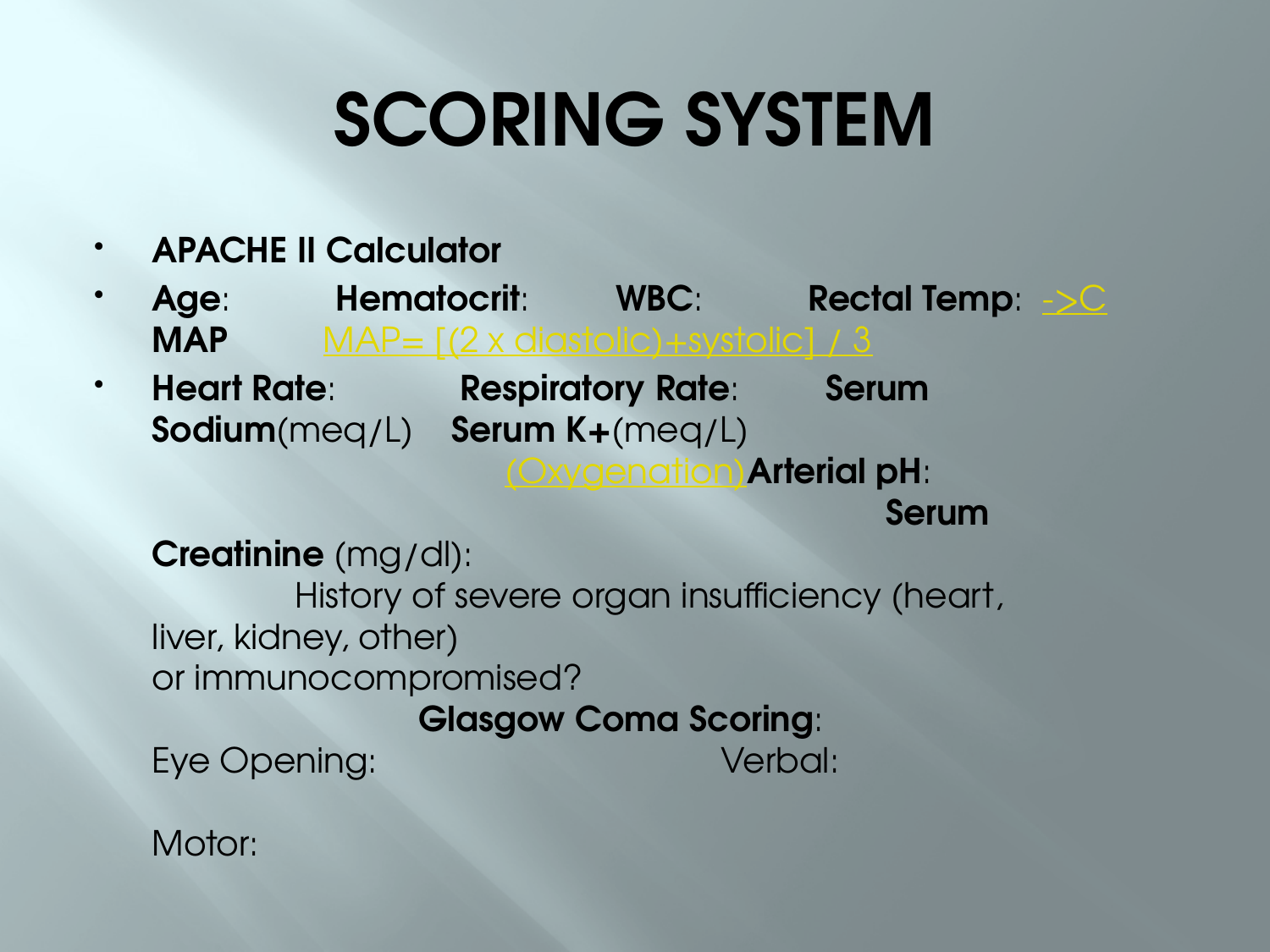

# SCORING SYSTEM
APACHE II Calculator
Age:           Hematocrit:         WBC:           Rectal Temp:  ->CMAP          MAP= [(2 x diastolic)+systolic] / 3
Heart Rate:             Respiratory Rate:         Serum Sodium(meq/L)    Serum K+(meq/L)                                                                                  (Oxygenation)Arterial pH:                                                                                                         Serum Creatinine (mg/dl):                                                                                          History of severe organ insufficiency (heart, liver, kidney, other) 
or immunocompromised?
                            Glasgow Coma Scoring:
Eye Opening:                                    Verbal:                                              
Motor: